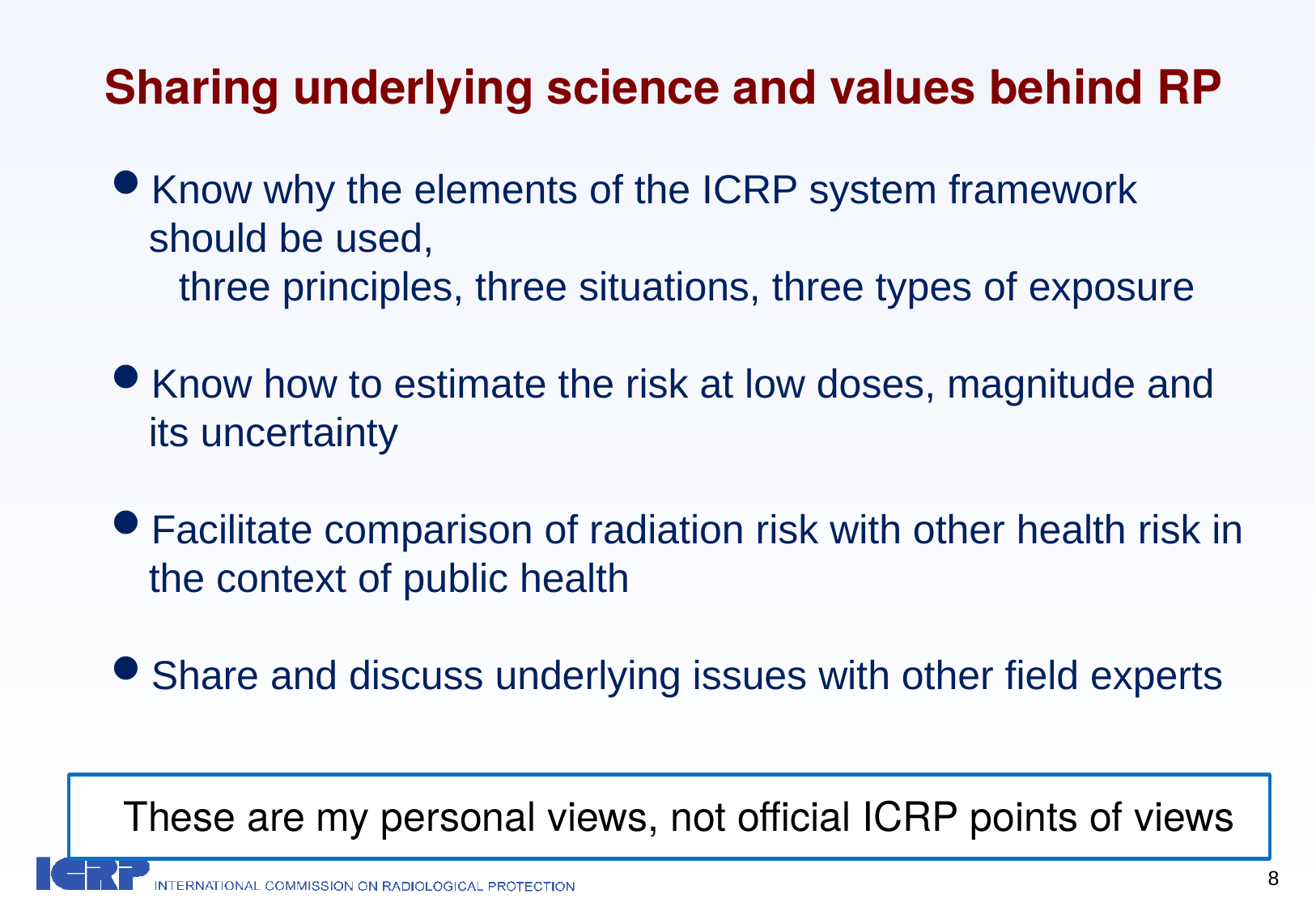

Sharing underlying science and values behind RP
Know why the elements of the ICRP system framework should be used,
      three principles, three situations, three types of exposure

Know how to estimate the risk at low doses, magnitude and its uncertainty

Facilitate comparison of radiation risk with other health risk in the context of public health

Share and discuss underlying issues with other field experts

These are my personal views, not official ICRP points of views
8